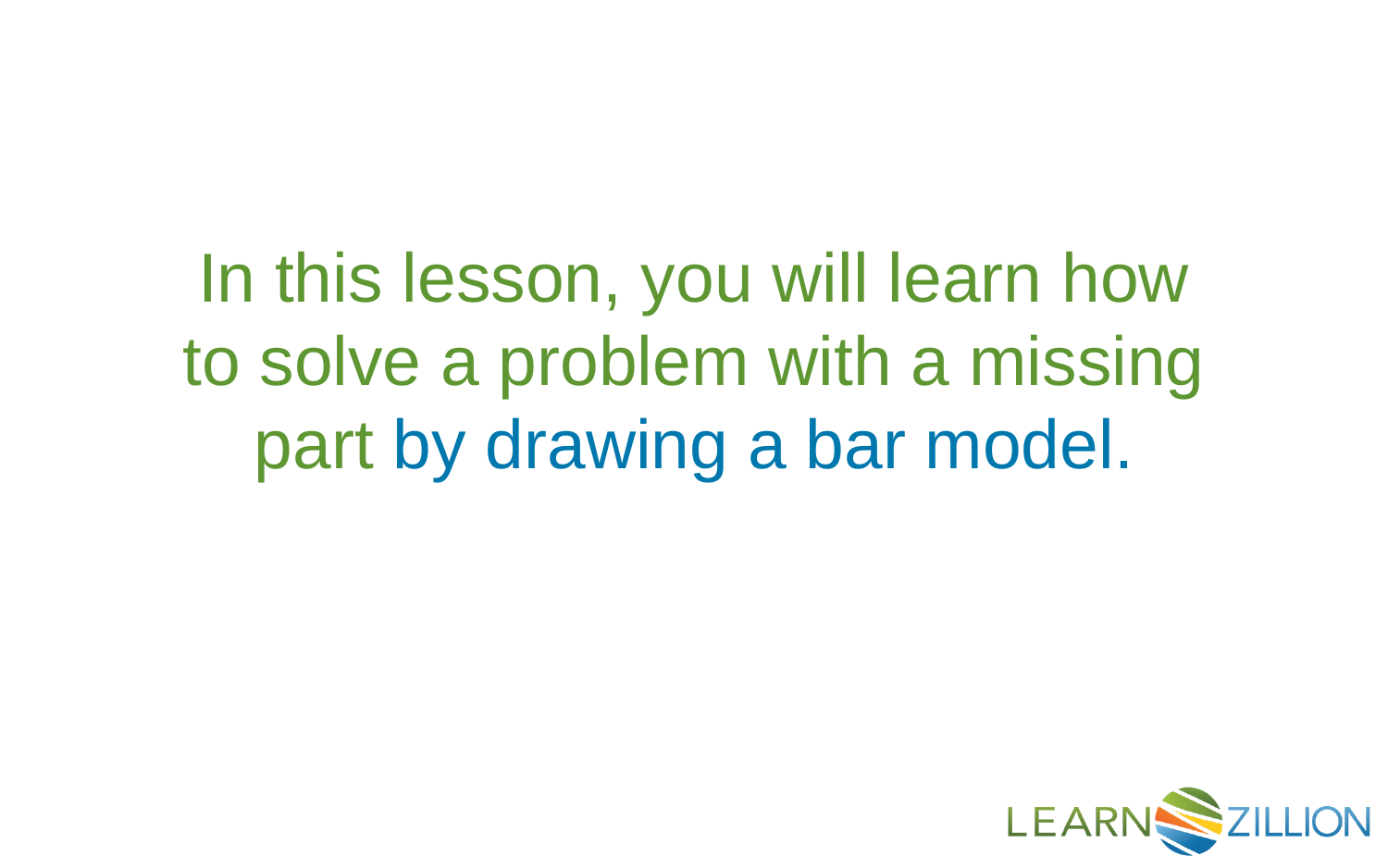

In this lesson, you will learn how to solve a problem with a missing part by drawing a bar model.